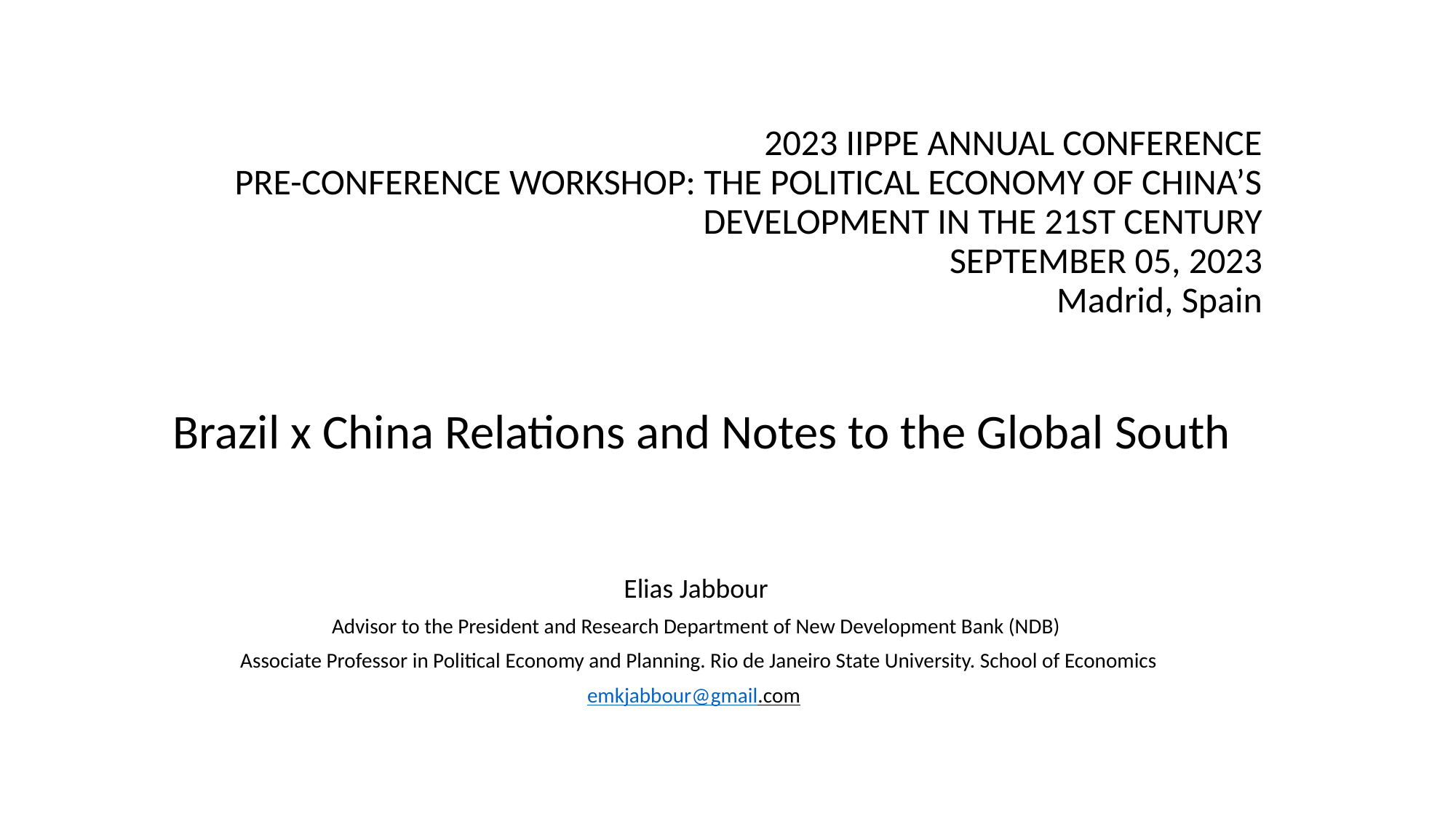

# 2023 IIPPE ANNUAL CONFERENCE PRE-CONFERENCE WORKSHOP: THE POLITICAL ECONOMY OF CHINA’S DEVELOPMENT IN THE 21ST CENTURY SEPTEMBER 05, 2023 Madrid, Spain

 Brazil x China Relations and Notes to the Global South

Elias Jabbour
Advisor to the President and Research Department of New Development Bank (NDB)
 Associate Professor in Political Economy and Planning. Rio de Janeiro State University. School of Economics
emkjabbour@gmail.com